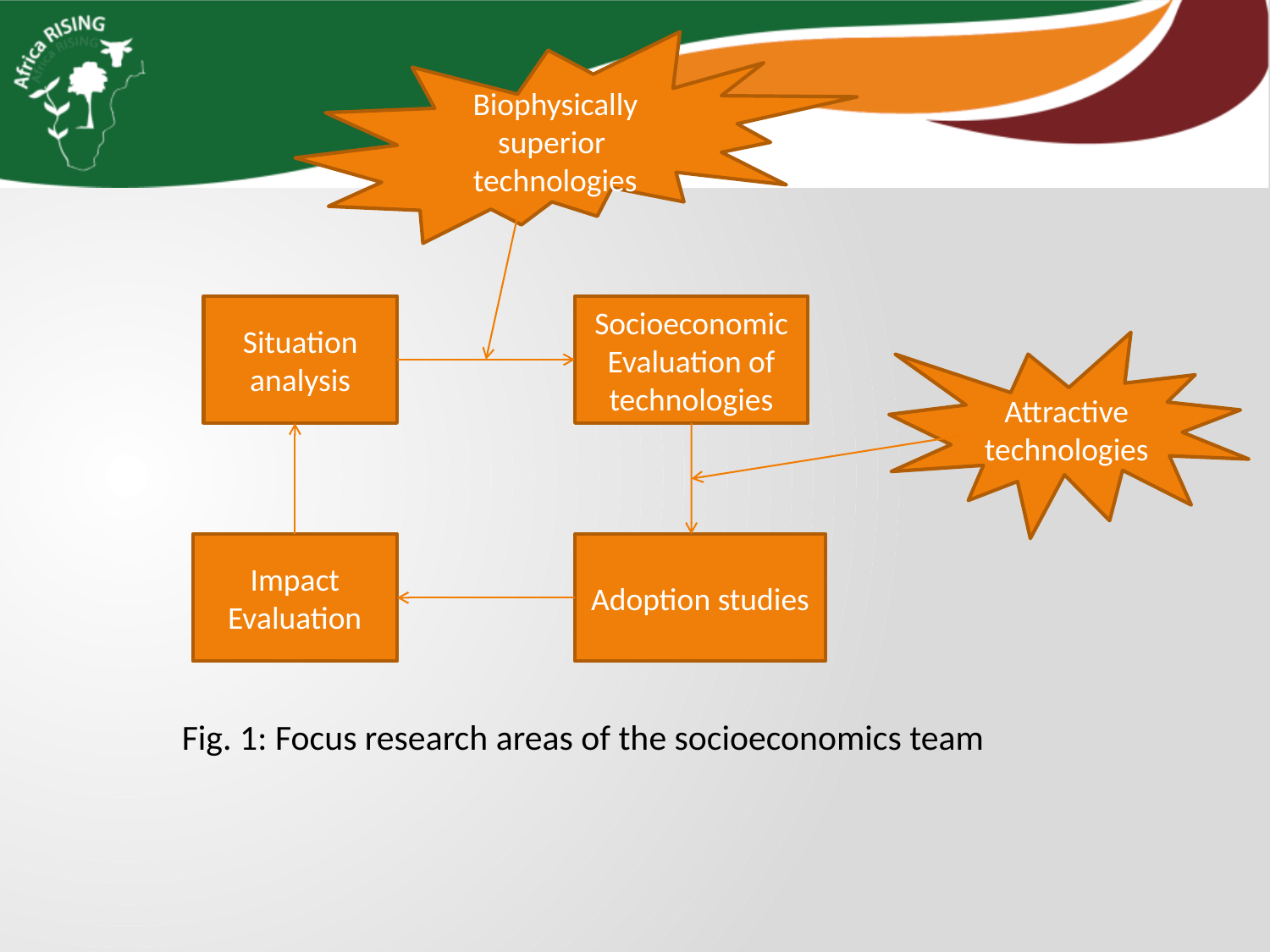

Biophysically superior  technologies
Situation analysis
Socioeconomic Evaluation of technologies
Attractive technologies
Impact Evaluation
Adoption studies
Fig. 1: Focus research areas of the socioeconomics team